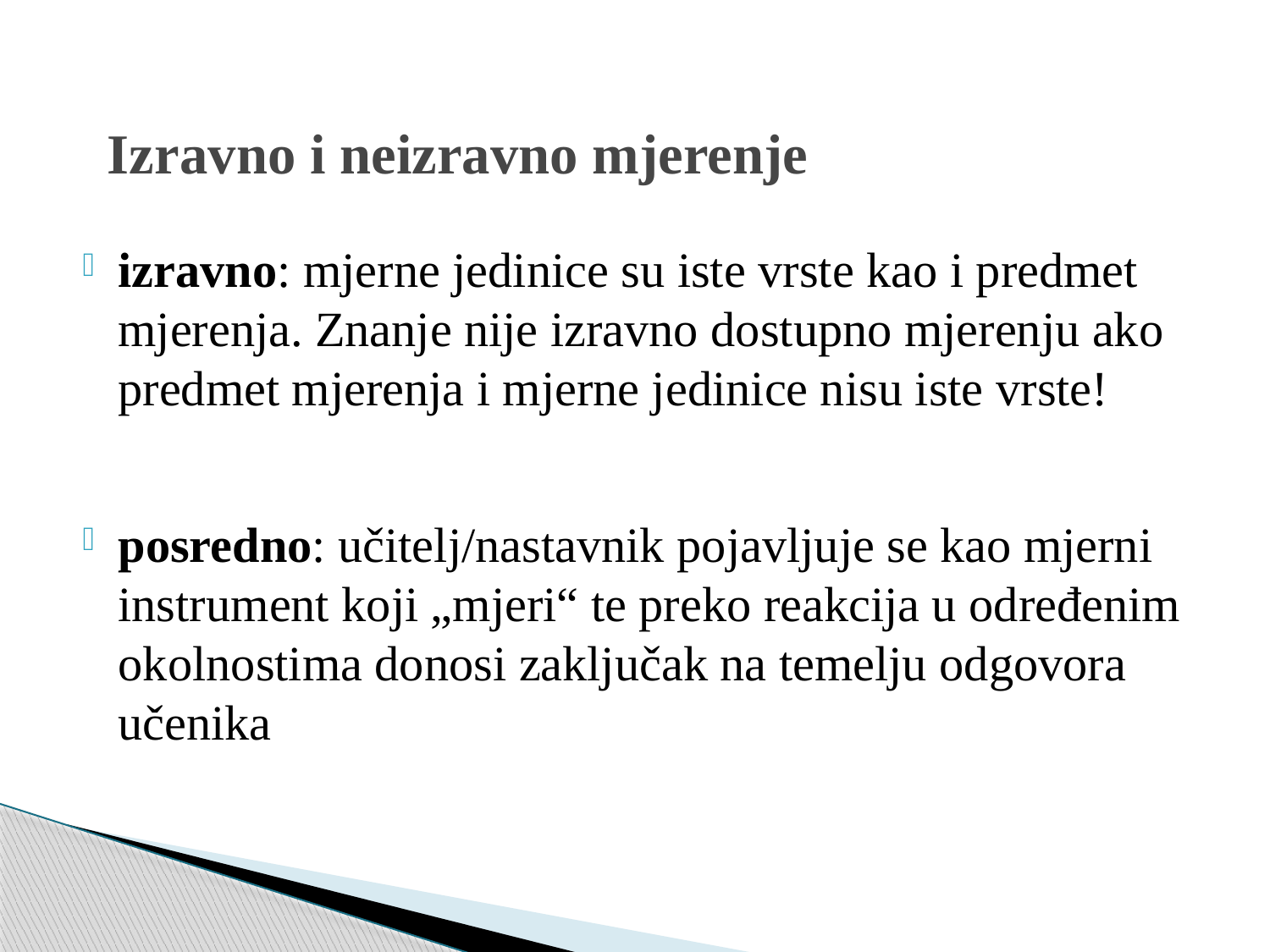

# Izravno i neizravno mjerenje

izravno: mjerne jedinice su iste vrste kao i predmet     mjerenja. Znanje nije izravno dostupno mjerenju ako predmet mjerenja i mjerne jedinice nisu iste vrste!

posredno: učitelj/nastavnik pojavljuje se kao mjerni instrument koji „mjeri“ te preko reakcija u određenim okolnostima donosi zaključak na temelju odgovora učenika